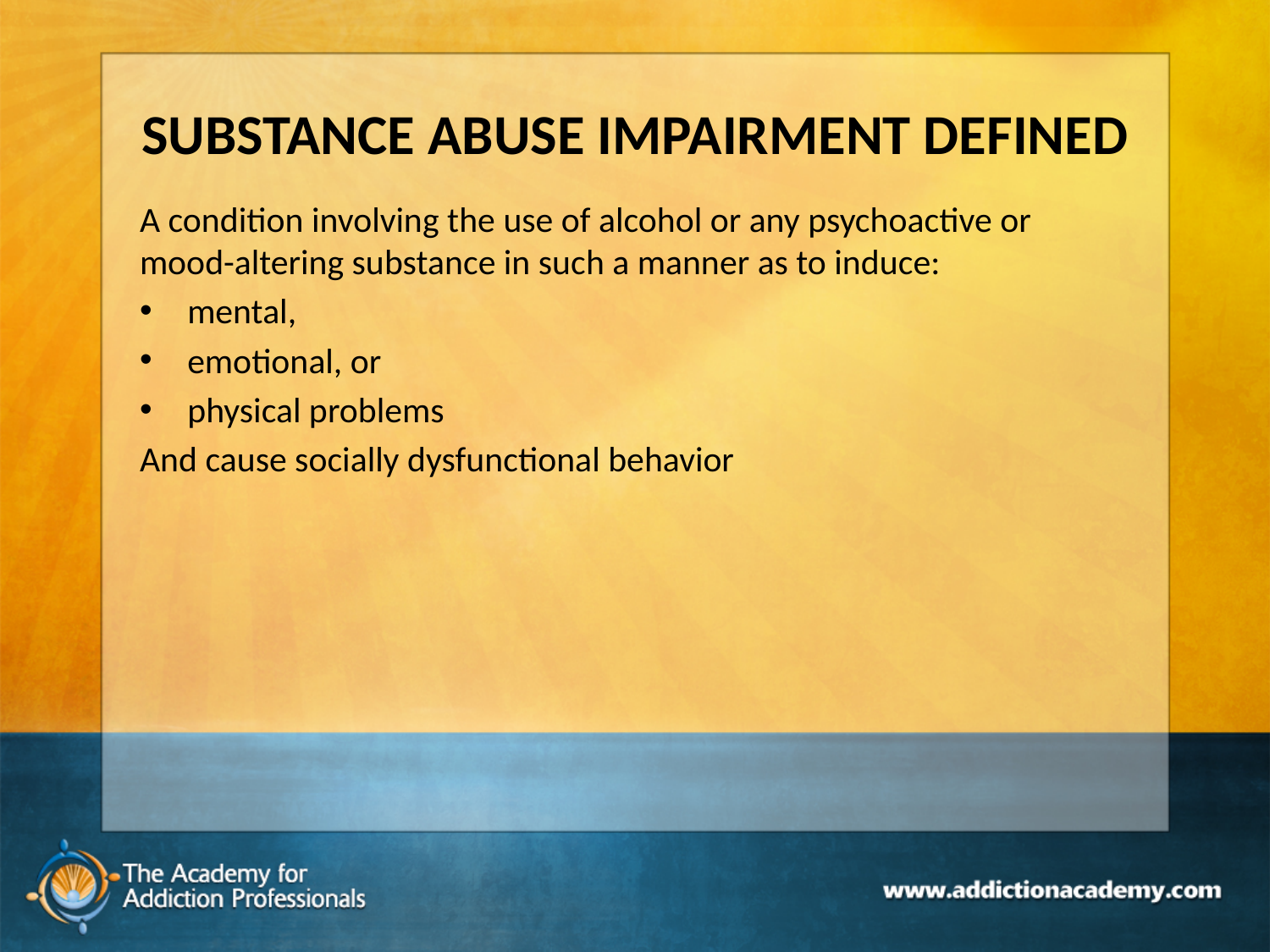

# SUBSTANCE ABUSE IMPAIRMENT DEFINED
A condition involving the use of alcohol or any psychoactive or mood-altering substance in such a manner as to induce:
mental,
emotional, or
physical problems
And cause socially dysfunctional behavior
114